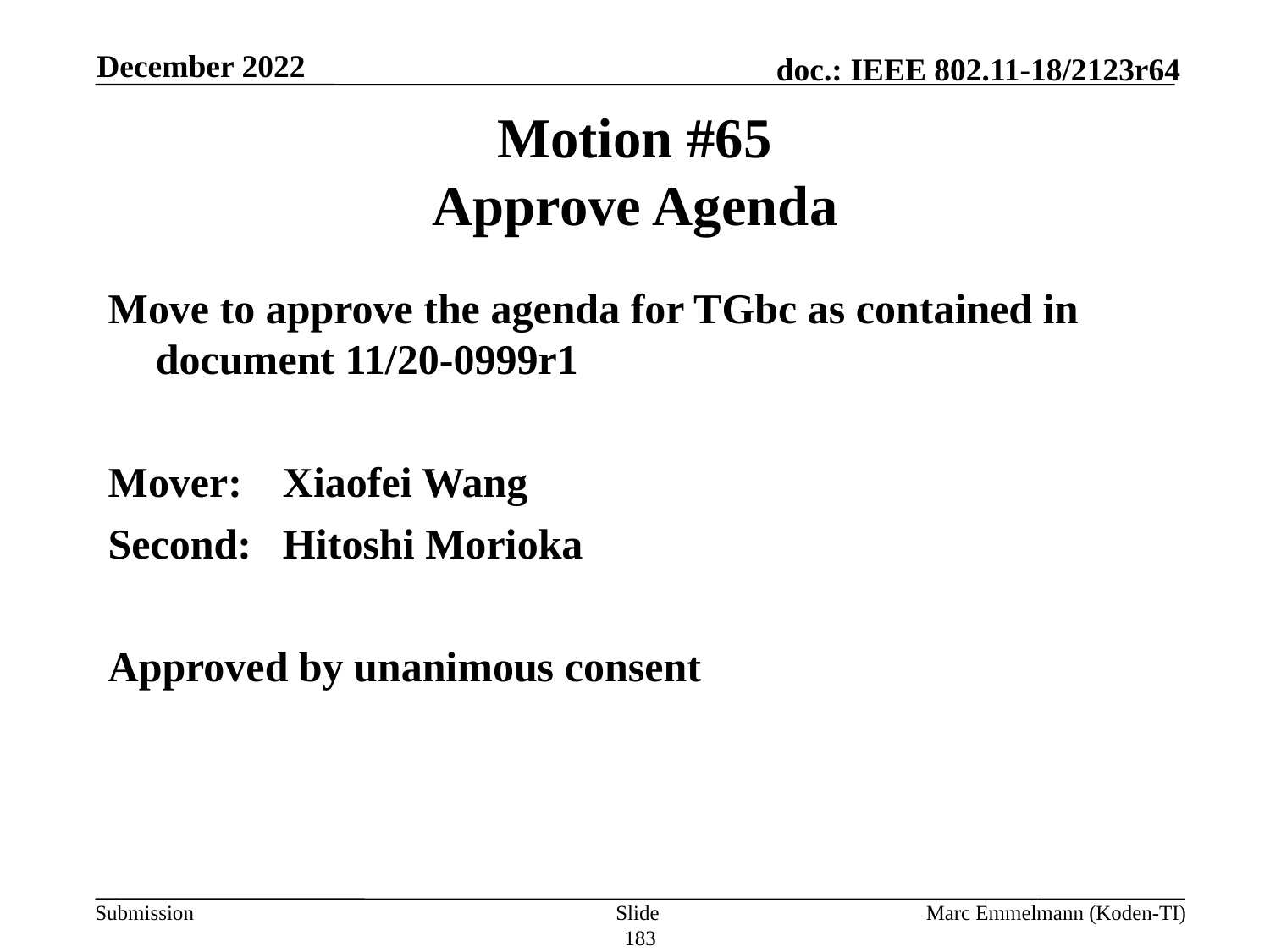

December 2022
# Motion #65 Approve Agenda
Move to approve the agenda for TGbc as contained in document 11/20-0999r1

Mover:	Xiaofei Wang
Second:	Hitoshi Morioka

Approved by unanimous consent
Slide 183
Marc Emmelmann (Koden-TI)